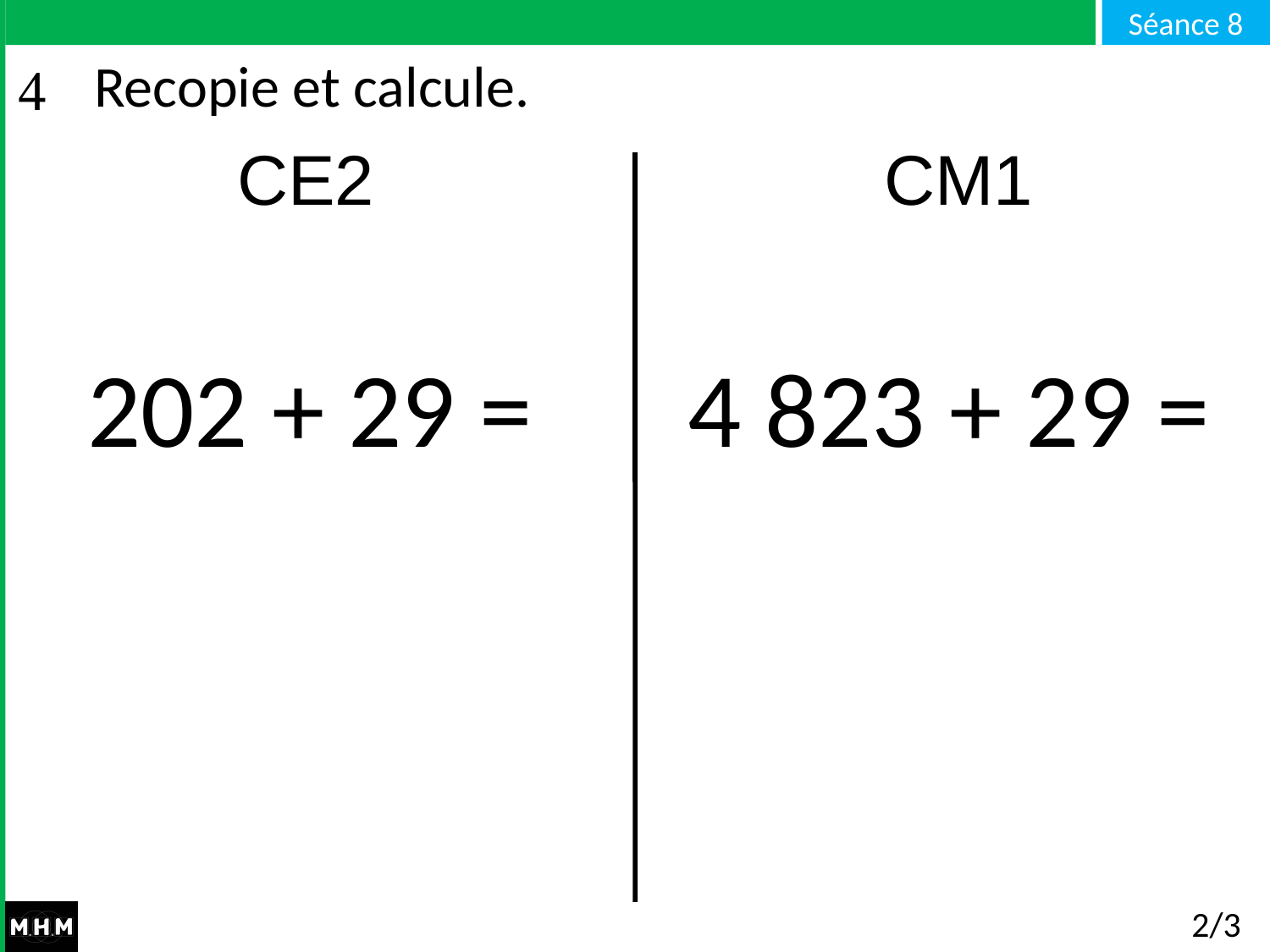

# Recopie et calcule.
CE2                          CM1

202 + 29 =
4 823 + 29 =
2/3